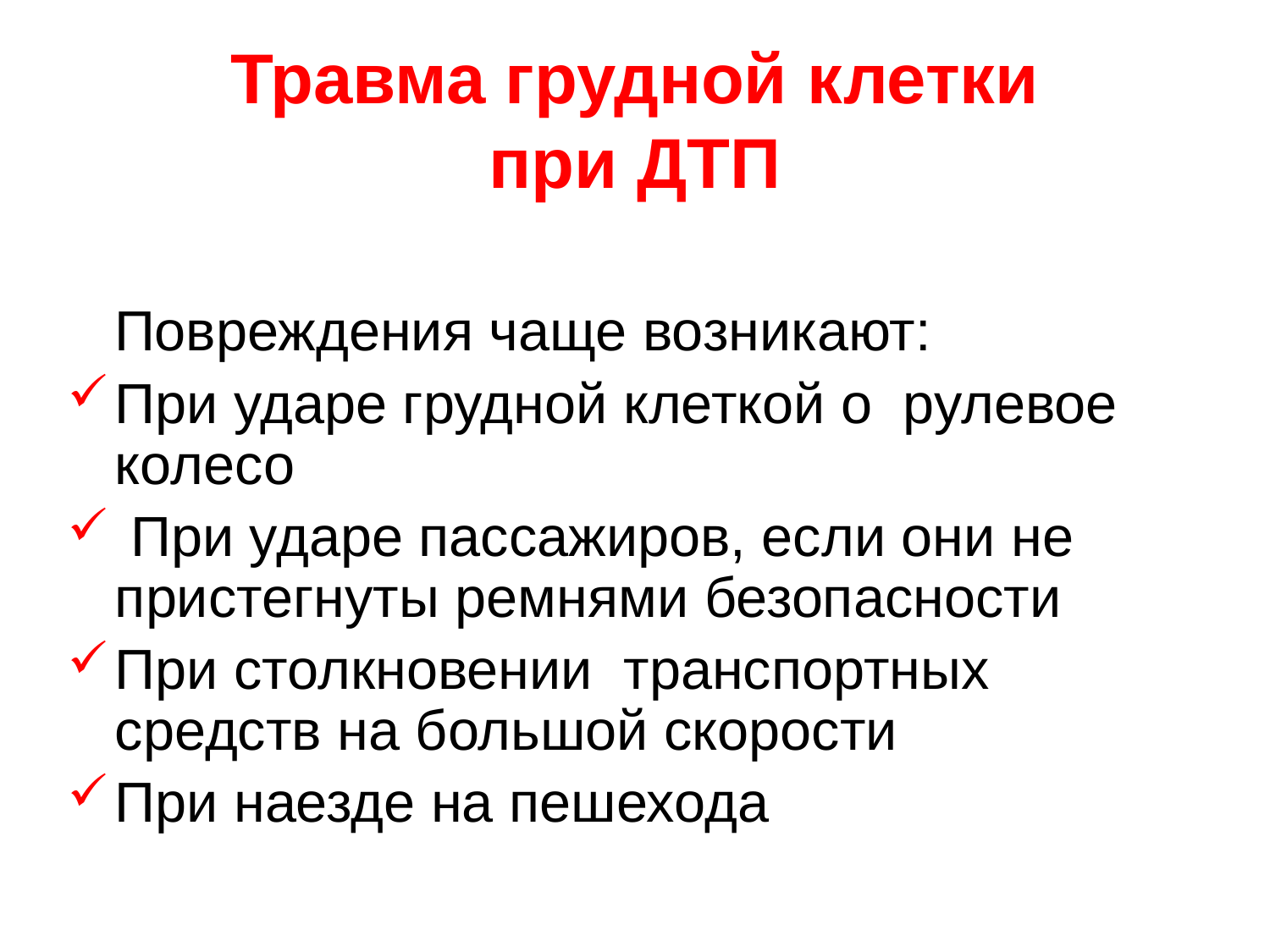

Травма грудной клетки
при ДТП
   Повреждения чаще возникают:
При ударе грудной клеткой о  рулевое колесо
 При ударе пассажиров, если они не пристегнуты ремнями безопасности
При столкновении  транспортных средств на большой скорости
При наезде на пешехода